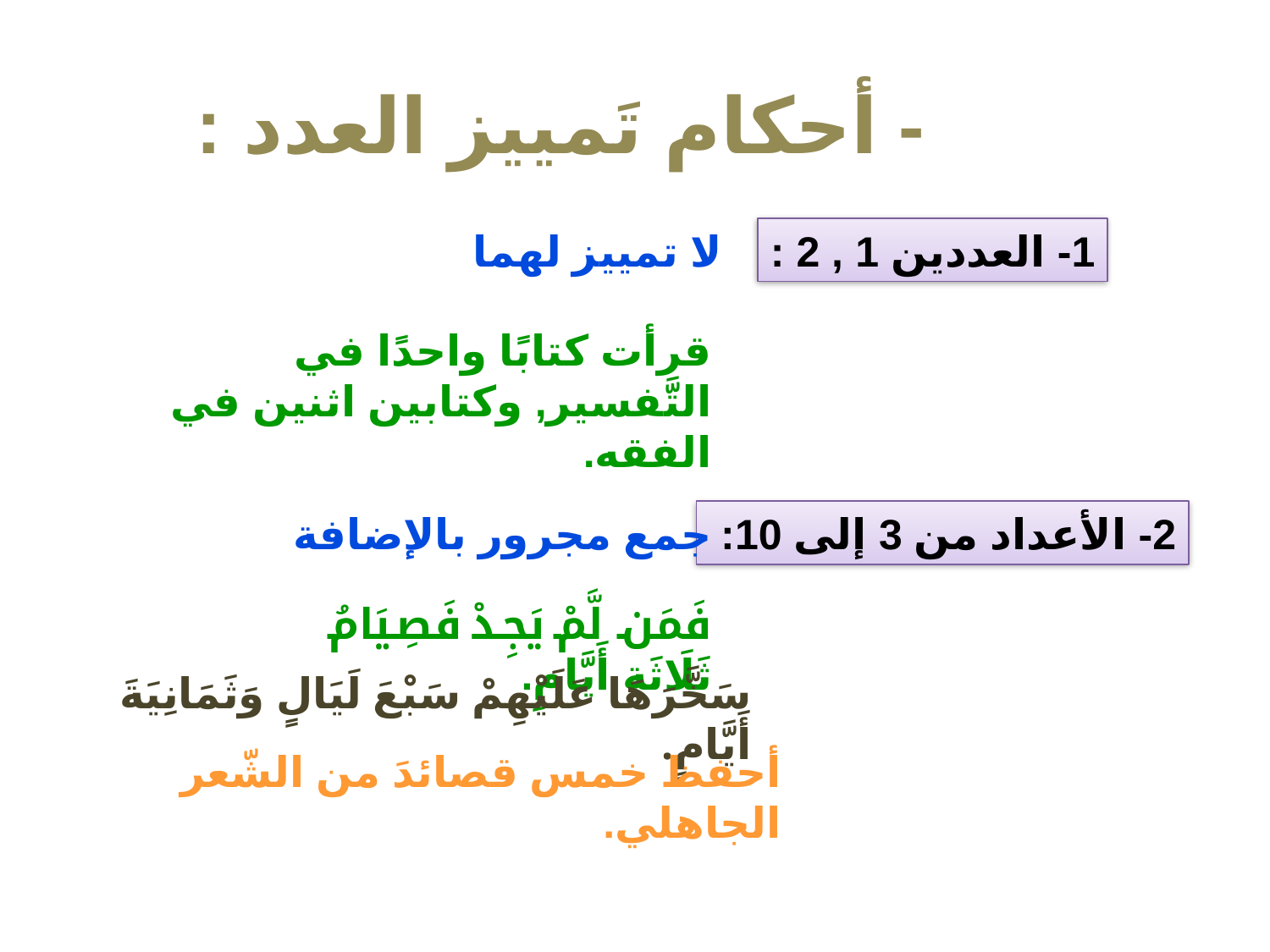

- أحكام تَمييز العدد :
لا تمييز لهما
1- العددين 1 , 2 :
قرأت كتابًا واحدًا في التَّفسير, وكتابين اثنين في الفقه.
جمع مجرور بالإضافة
2- الأعداد من 3 إلى 10:
فَمَن لَّمْ يَجِدْ فَصِيَامُ ثَلَاثَةِ أَيَّامٍ.
سَخَّرَهَا عَلَيْهِمْ سَبْعَ لَيَالٍ وَثَمَانِيَةَ أَيَّامٍ.
أحفظ خمس قصائدَ من الشّعر الجاهلي.